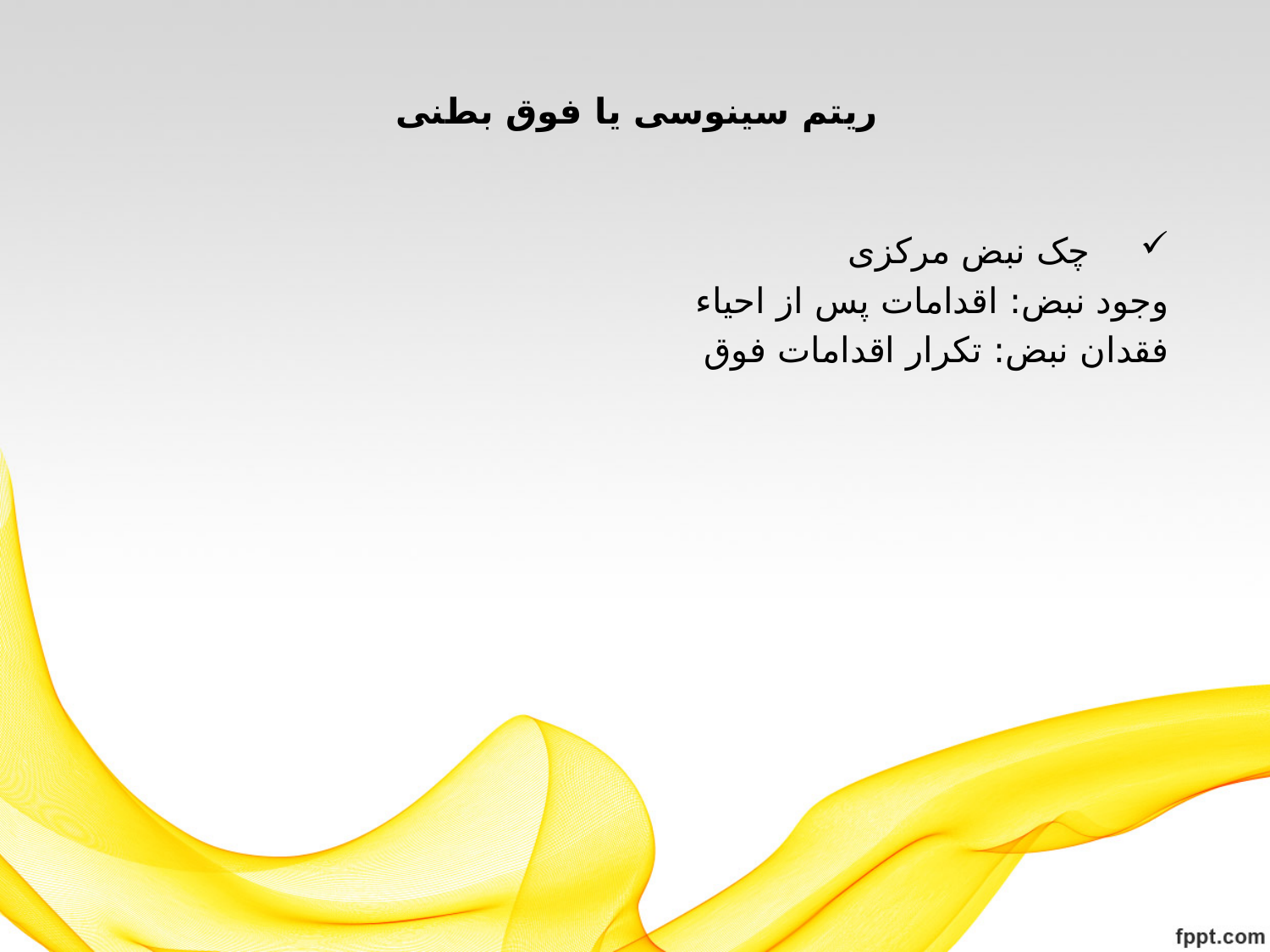

# ریتم سینوسی یا فوق بطنی
چک نبض مرکزی
وجود نبض: اقدامات پس از احیاء
فقدان نبض: تکرار اقدامات فوق